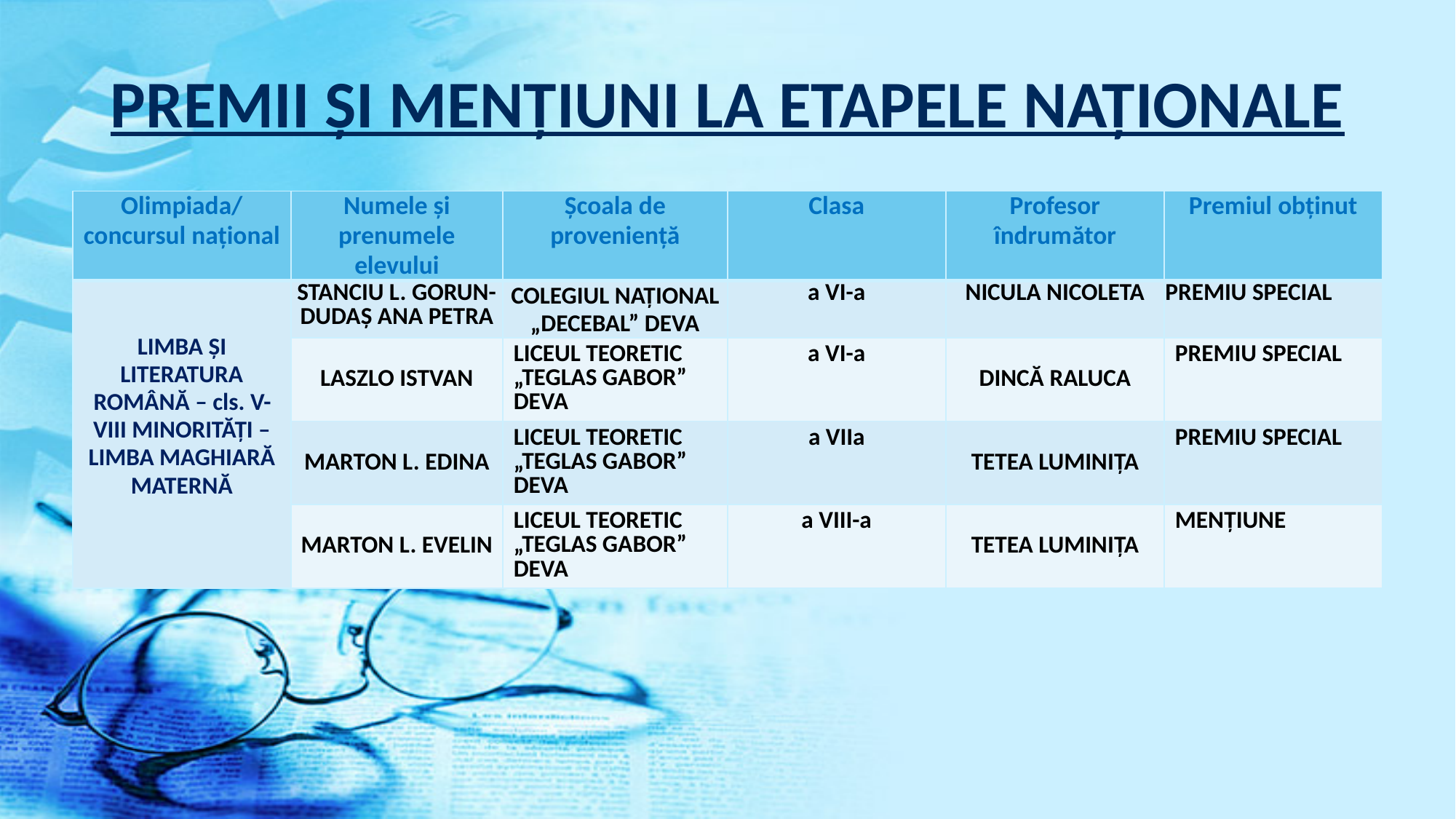

# PREMII ŞI MENŢIUNI LA ETAPELE NAŢIONALE
| Olimpiada/ concursul național | Numele și prenumele elevului | Școala de proveniență | Clasa | Profesor îndrumător | Premiul obținut |
| --- | --- | --- | --- | --- | --- |
| LIMBA ȘI LITERATURA ROMÂNĂ – cls. V-VIII MINORITĂȚI – LIMBA MAGHIARĂ MATERNĂ | STANCIU L. GORUN-DUDAȘ ANA PETRA | COLEGIUL NAȚIONAL „DECEBAL” DEVA | a VI-a | NICULA NICOLETA | PREMIU SPECIAL |
|  | LASZLO ISTVAN | LICEUL TEORETIC „TEGLAS GABOR” DEVA | a VI-a | DINCĂ RALUCA | PREMIU SPECIAL |
|  | MARTON L. EDINA | LICEUL TEORETIC „TEGLAS GABOR” DEVA | a VIIa | TETEA LUMINIȚA | PREMIU SPECIAL |
|  | MARTON L. EVELIN | LICEUL TEORETIC „TEGLAS GABOR” DEVA | a VIII-a | TETEA LUMINIȚA | MENȚIUNE |